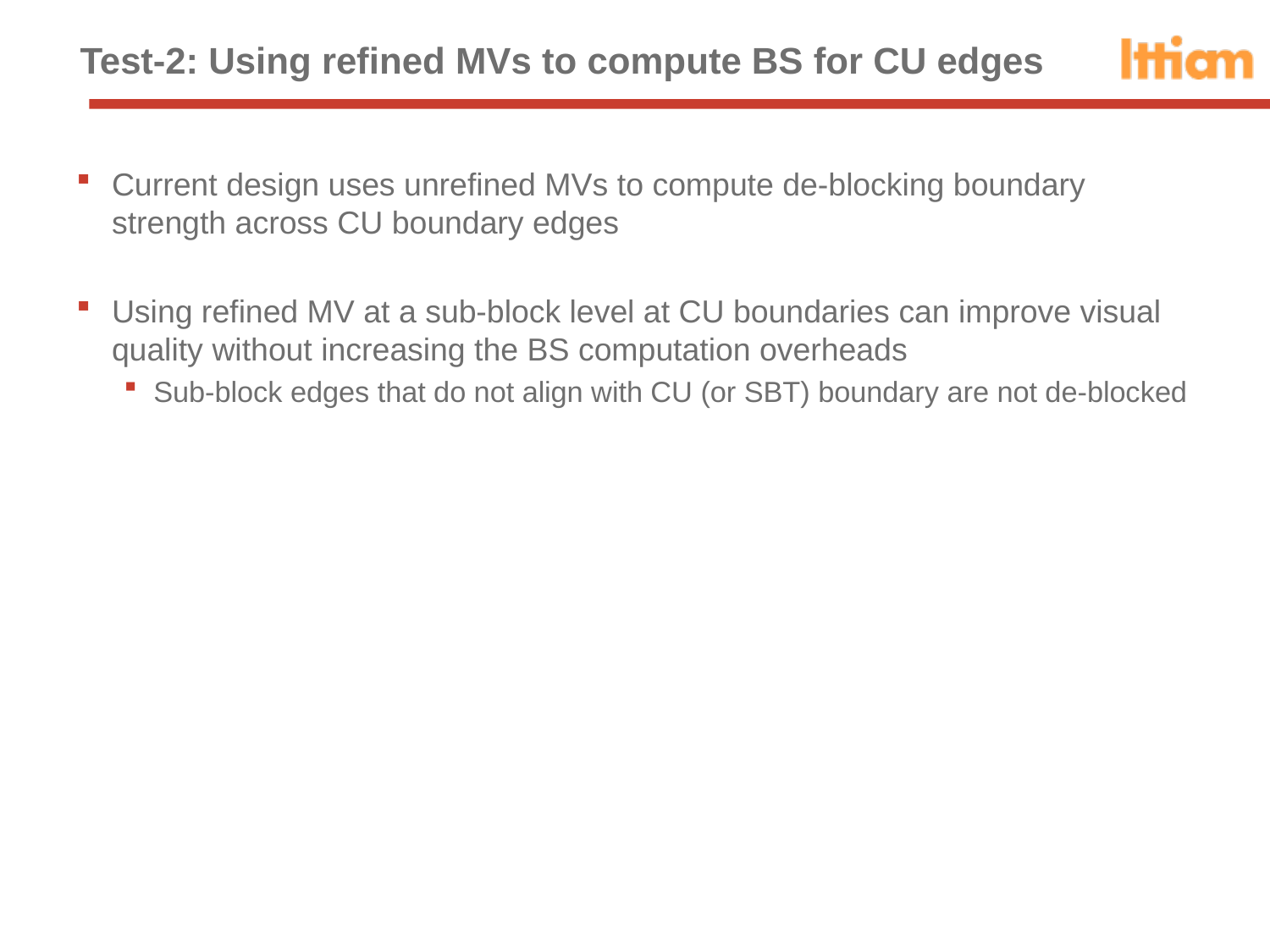

# Test-2: Using refined MVs to compute BS for CU edges
Current design uses unrefined MVs to compute de-blocking boundary strength across CU boundary edges

Using refined MV at a sub-block level at CU boundaries can improve visual quality without increasing the BS computation overheads
Sub-block edges that do not align with CU (or SBT) boundary are not de-blocked